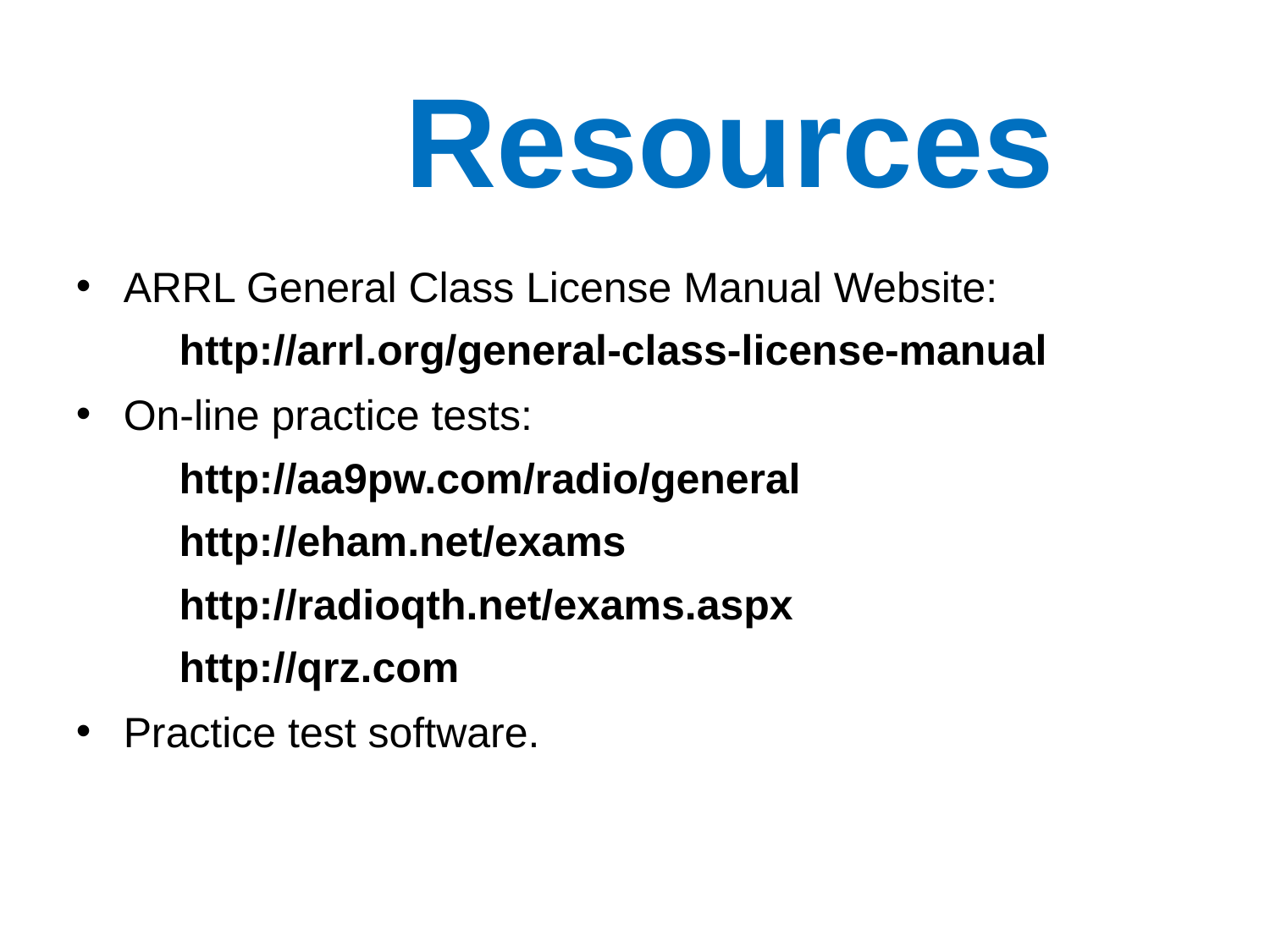

Resources
ARRL General Class License Manual Website:
	http://arrl.org/general-class-license-manual
On-line practice tests:
	http://aa9pw.com/radio/general
	http://eham.net/exams
	http://radioqth.net/exams.aspx
	http://qrz.com
Practice test software.